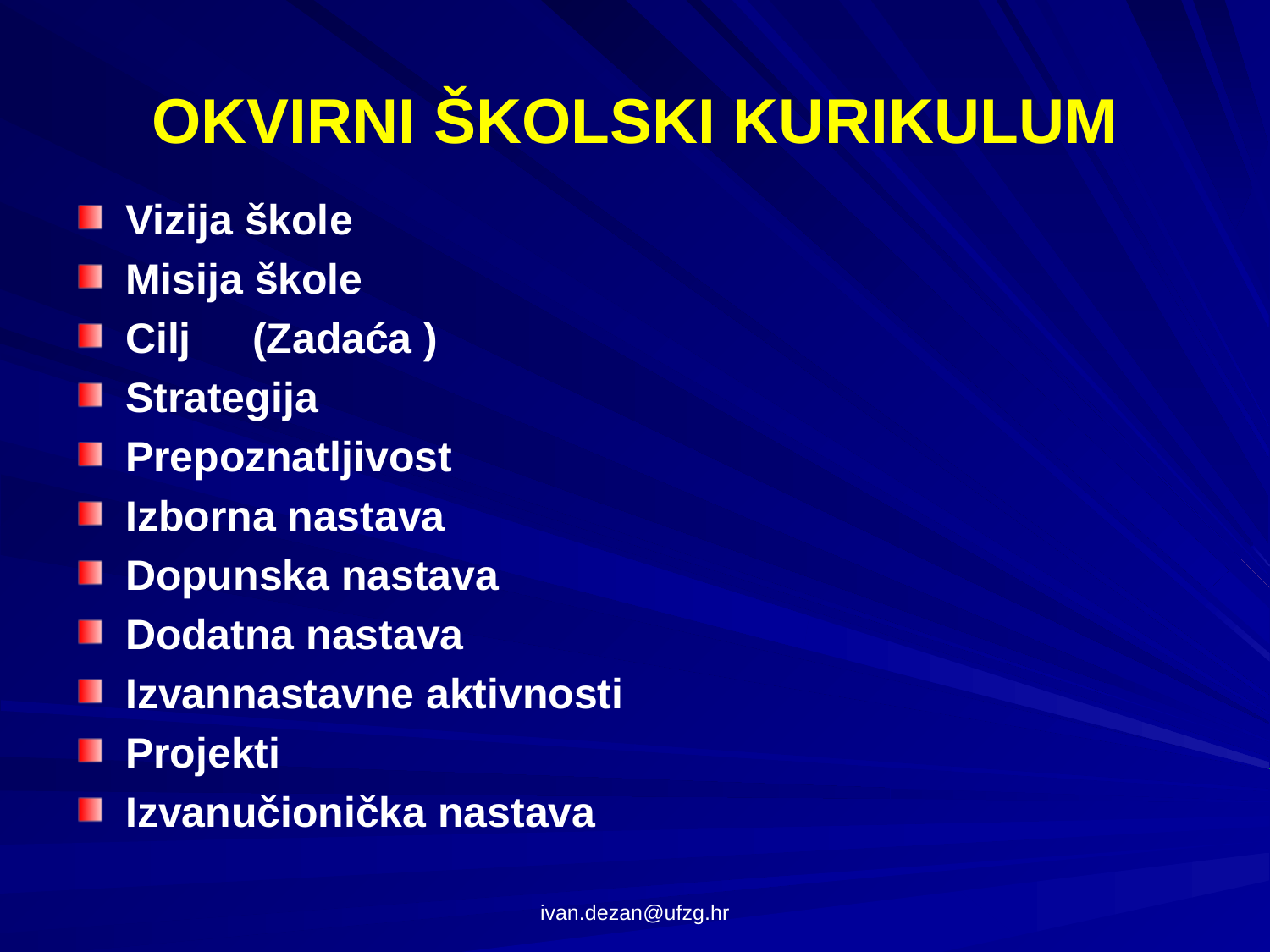

# OKVIRNI ŠKOLSKI KURIKULUM
Vizija škole
Misija škole
Cilj 	(Zadaća )
Strategija
Prepoznatljivost
Izborna nastava
Dopunska nastava
Dodatna nastava
Izvannastavne aktivnosti
Projekti
Izvanučionička nastava

ivan.dezan@ufzg.hr